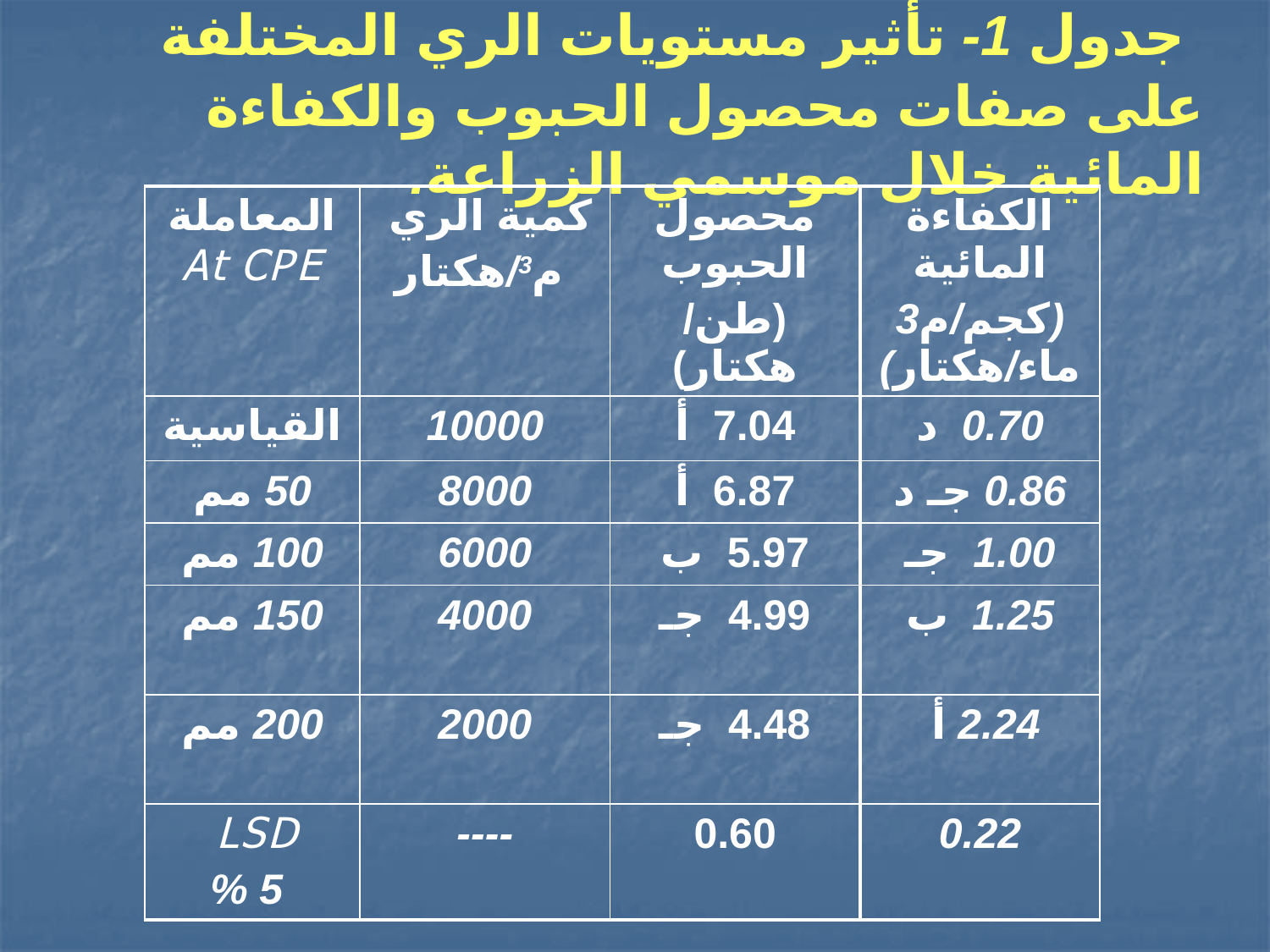

# جدول 1- تأثير مستويات الري المختلفة على صفات محصول الحبوب والكفاءة المائية خلال موسمي الزراعة.
| المعاملة At CPE | كمية الري م3/هكتار | محصول الحبوب (طن/هكتار) | الكفاءة المائية (كجم/م3 ماء/هكتار) |
| --- | --- | --- | --- |
| القياسية | 10000 | 7.04 أ | 0.70 د |
| 50 مم | 8000 | 6.87 أ | 0.86 جـ د |
| 100 مم | 6000 | 5.97 ب | 1.00 جـ |
| 150 مم | 4000 | 4.99 جـ | 1.25 ب |
| 200 مم | 2000 | 4.48 جـ | 2.24 أ |
| LSD 5 % | ---- | 0.60 | 0.22 |